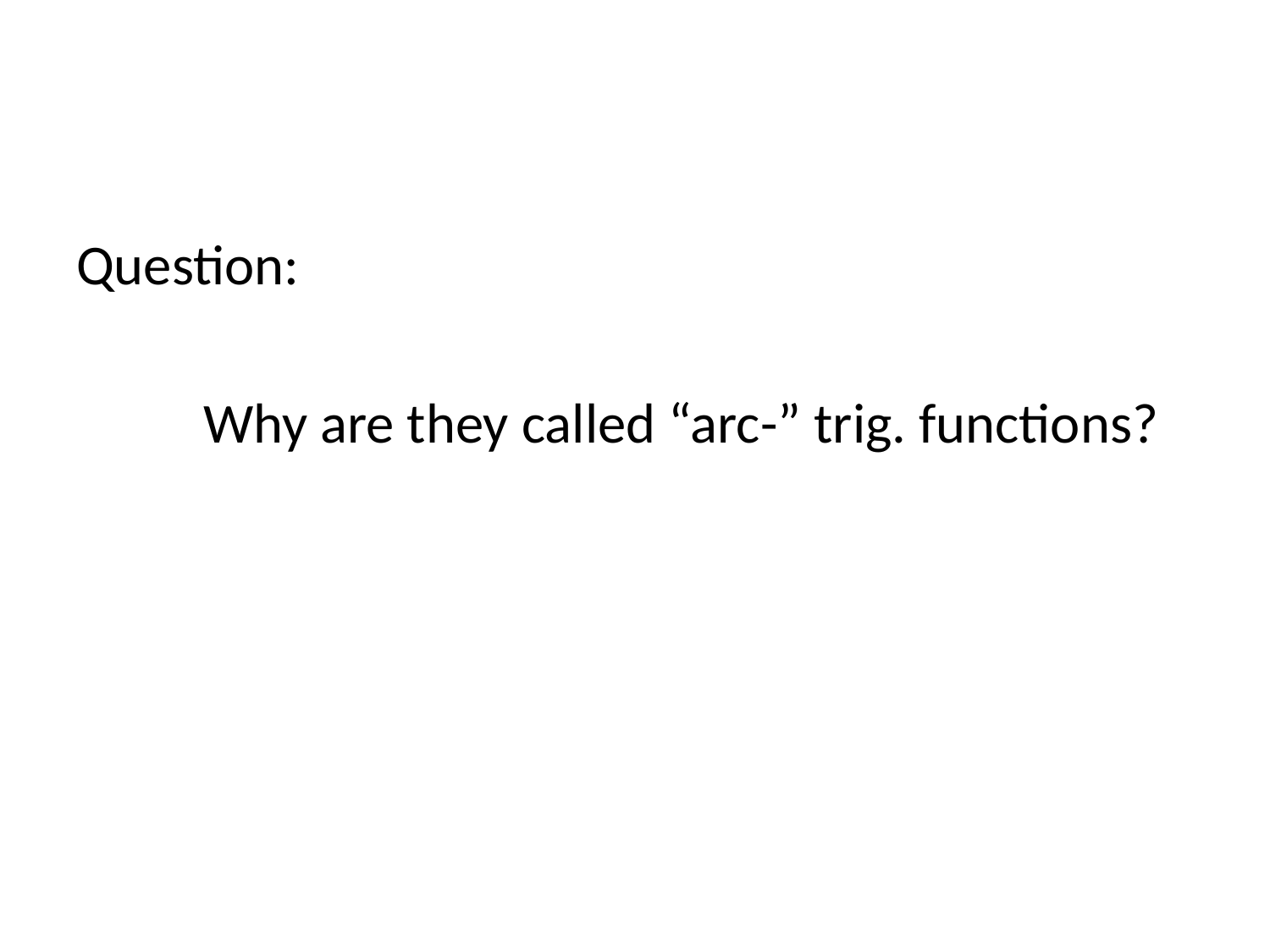

#
Question:

	Why are they called “arc-” trig. functions?